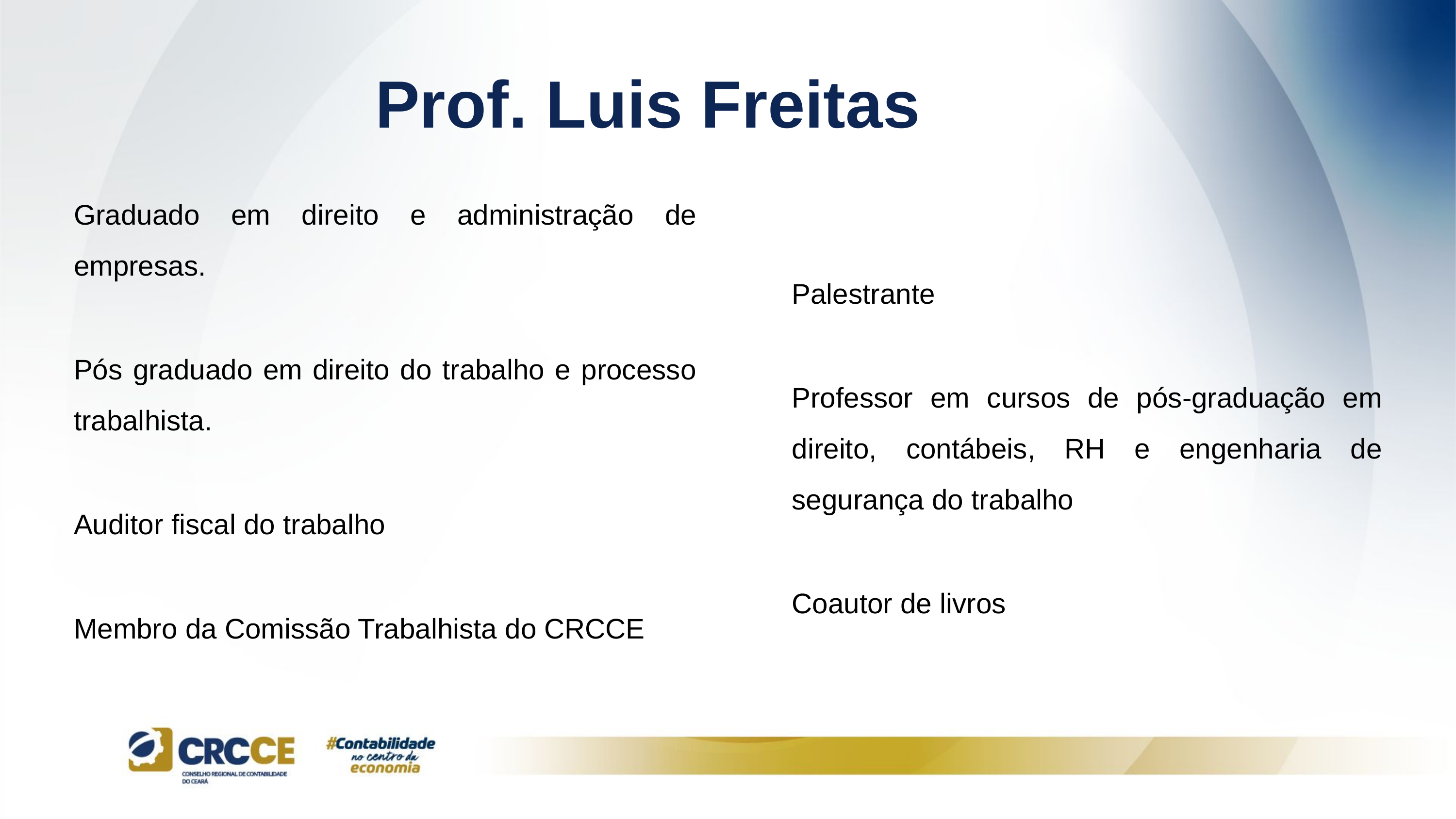

# Prof. Luis Freitas
Graduado em direito e administração de empresas.

Pós graduado em direito do trabalho e processo trabalhista.

Auditor fiscal do trabalho

Membro da Comissão Trabalhista do CRCCE

Palestrante

Professor em cursos de pós-graduação em direito, contábeis, RH e engenharia de segurança do trabalho

Coautor de livros